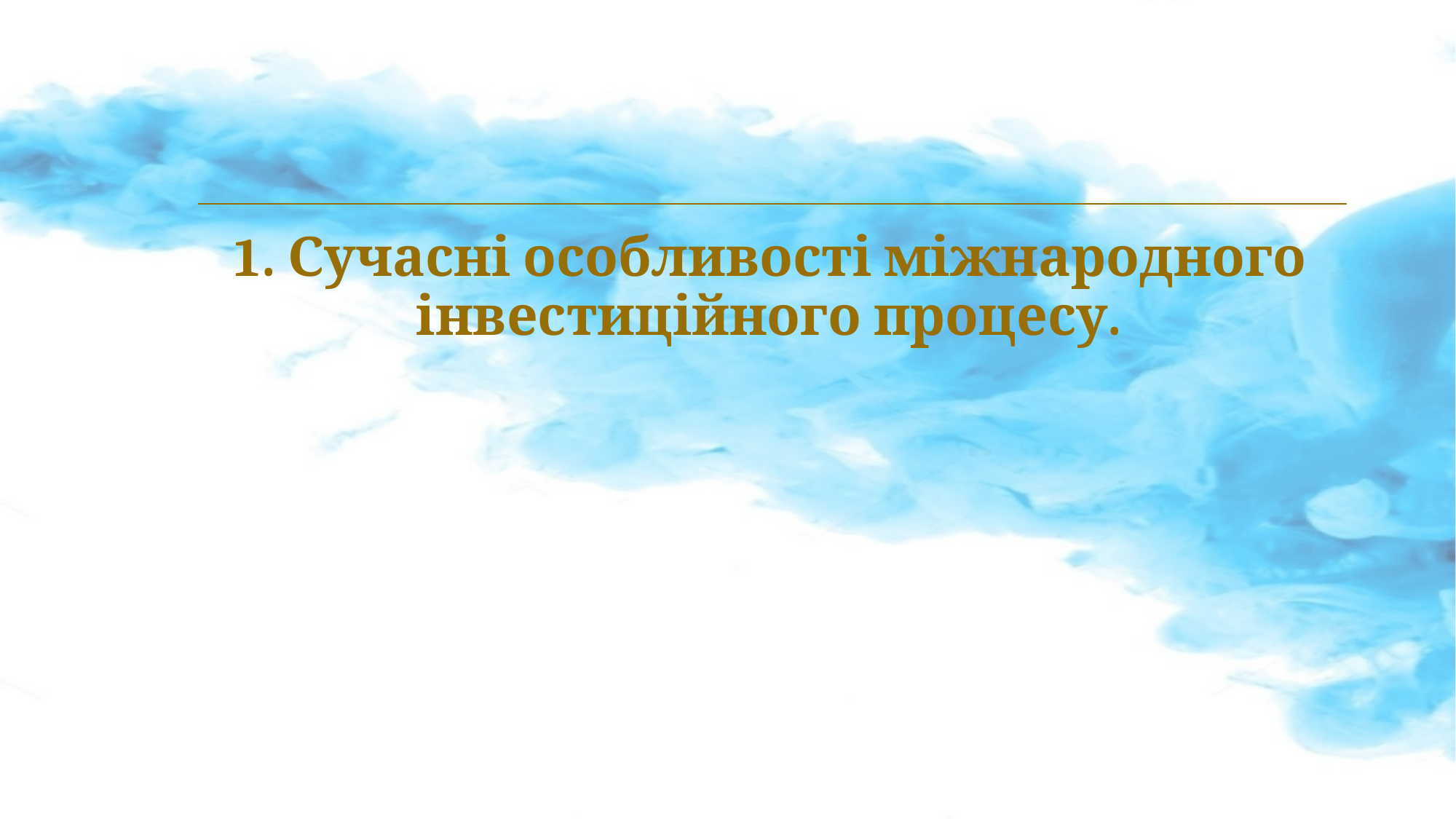

# 1. Сучасні особливості міжнародного інвестиційного процесу.